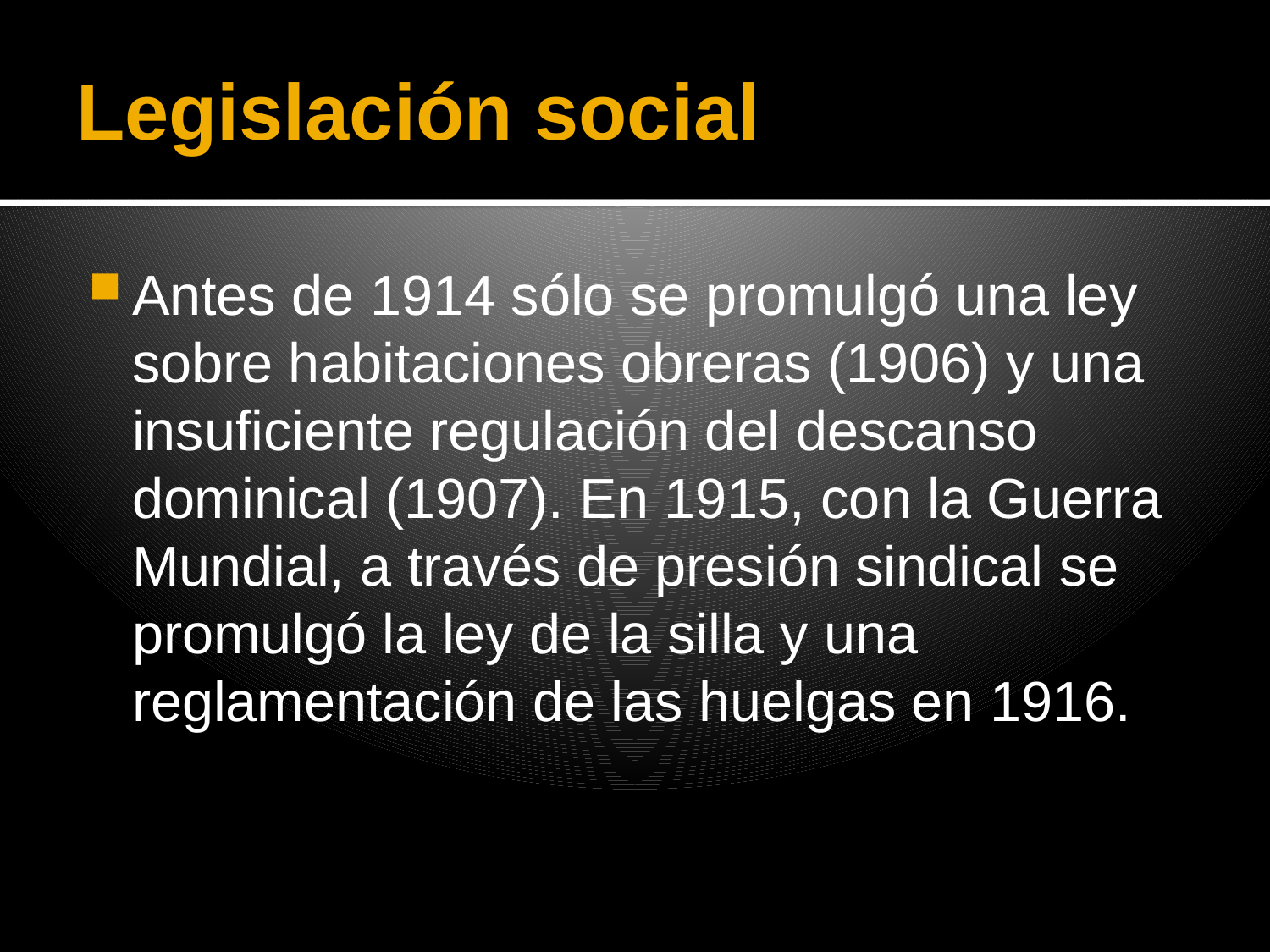

# Legislación social
Antes de 1914 sólo se promulgó una ley sobre habitaciones obreras (1906) y una insuficiente regulación del descanso dominical (1907). En 1915, con la Guerra Mundial, a través de presión sindical se promulgó la ley de la silla y una reglamentación de las huelgas en 1916.